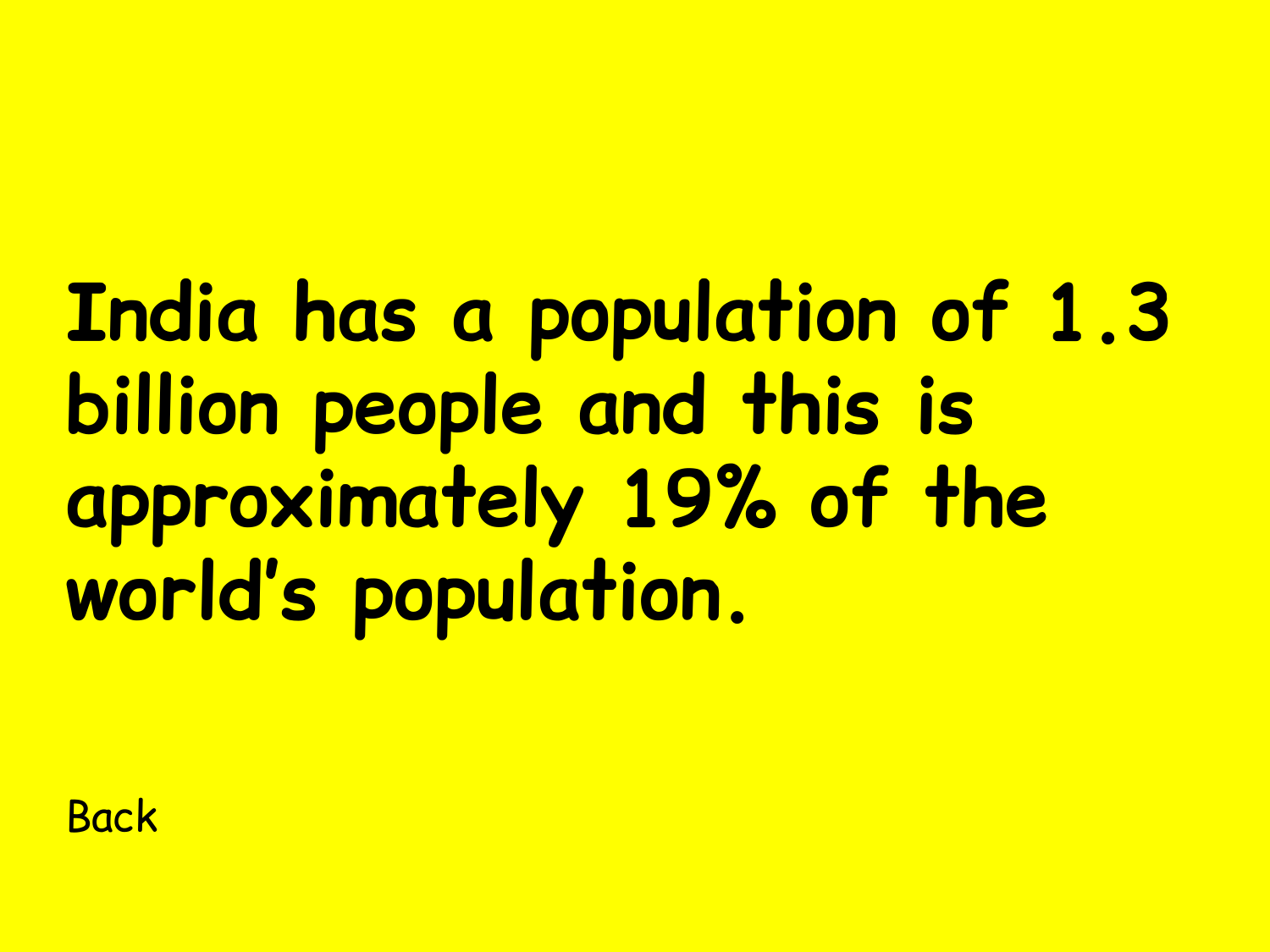

India has a population of 1.3 billion people and this is approximately 19% of the world’s population.

Back